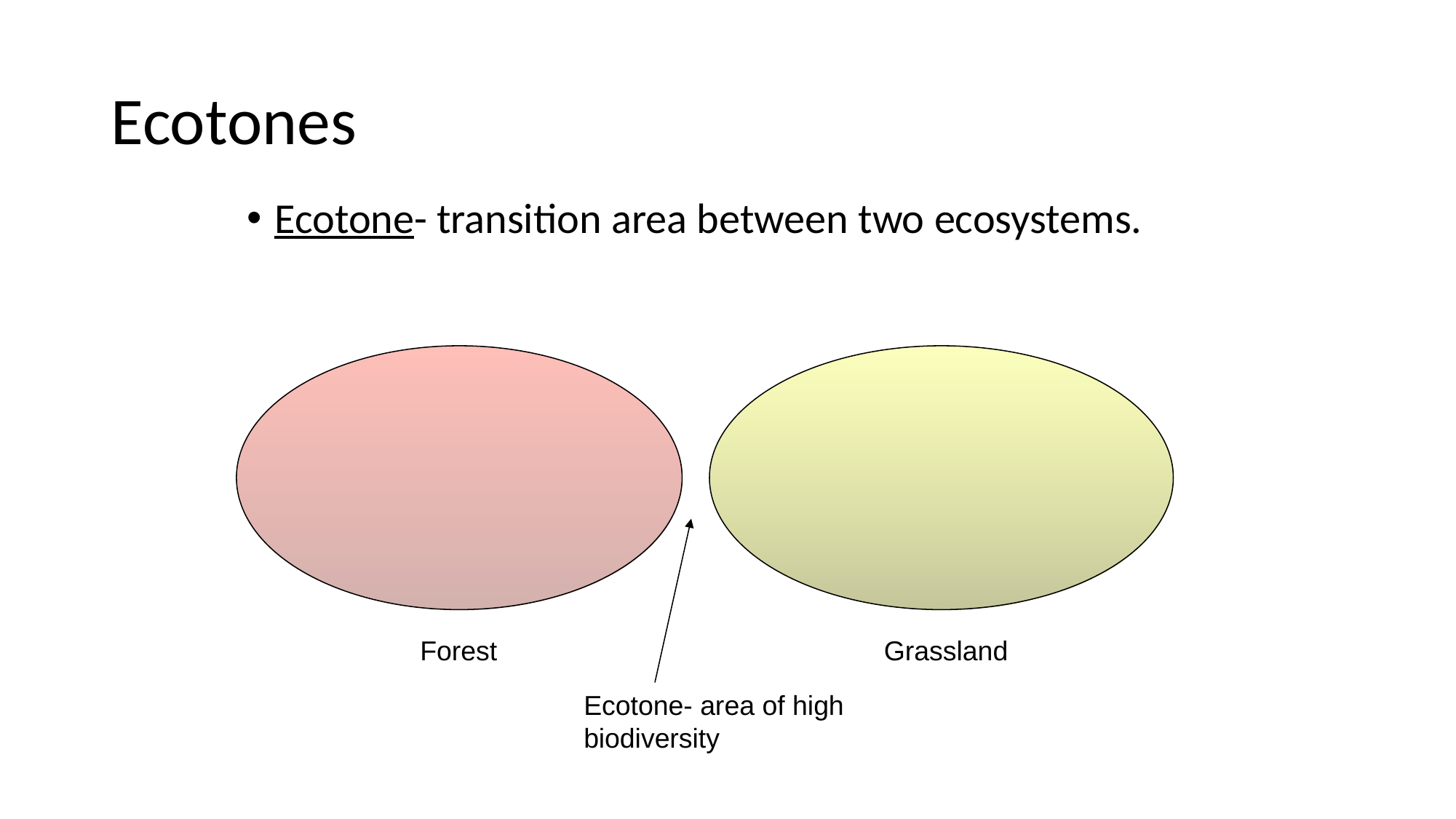

# Ecotones
Ecotone- transition area between two ecosystems.

Forest
Grassland
Ecotone- area of high biodiversity